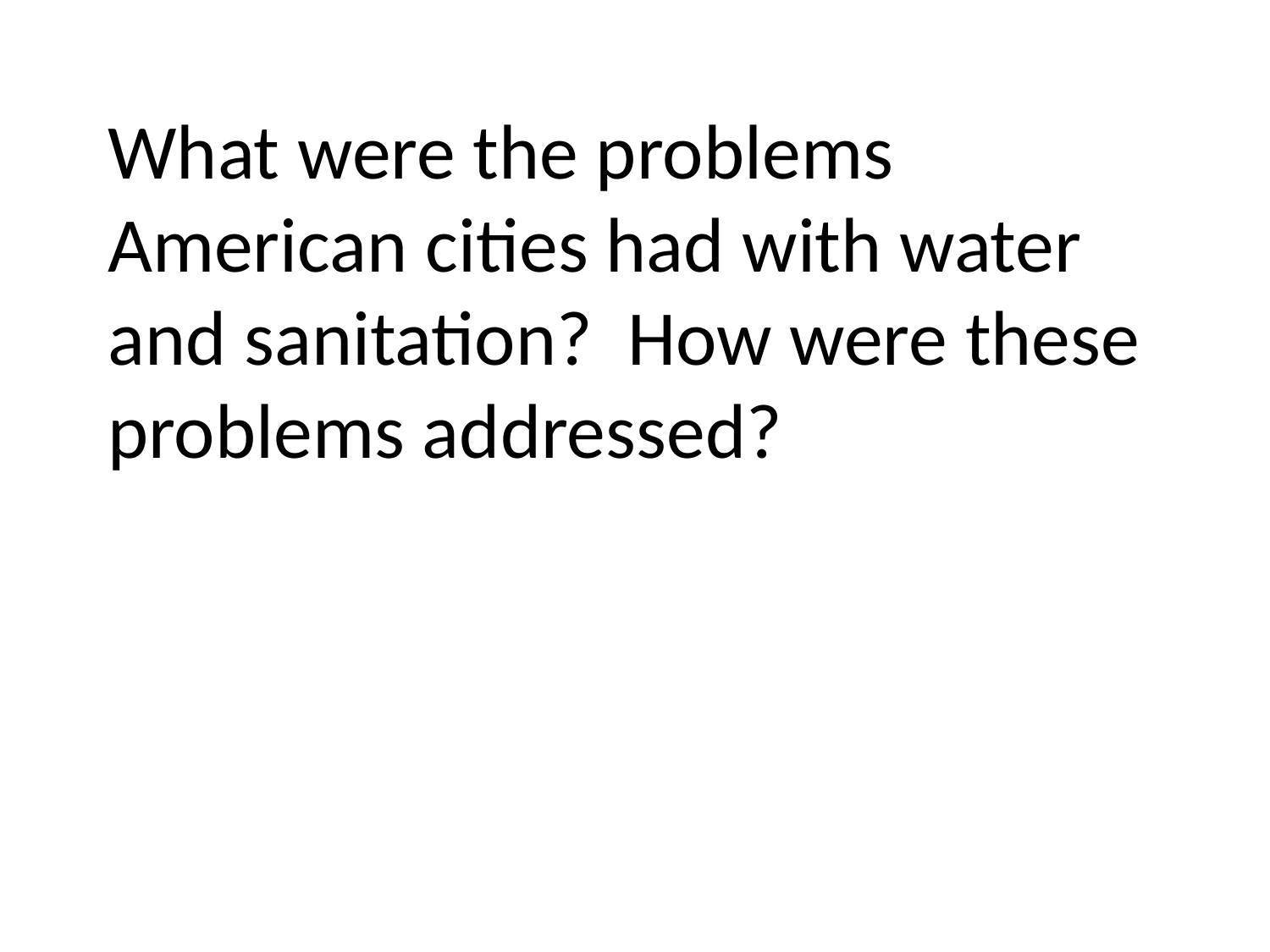

What were the problems American cities had with water and sanitation?  How were these problems addressed?